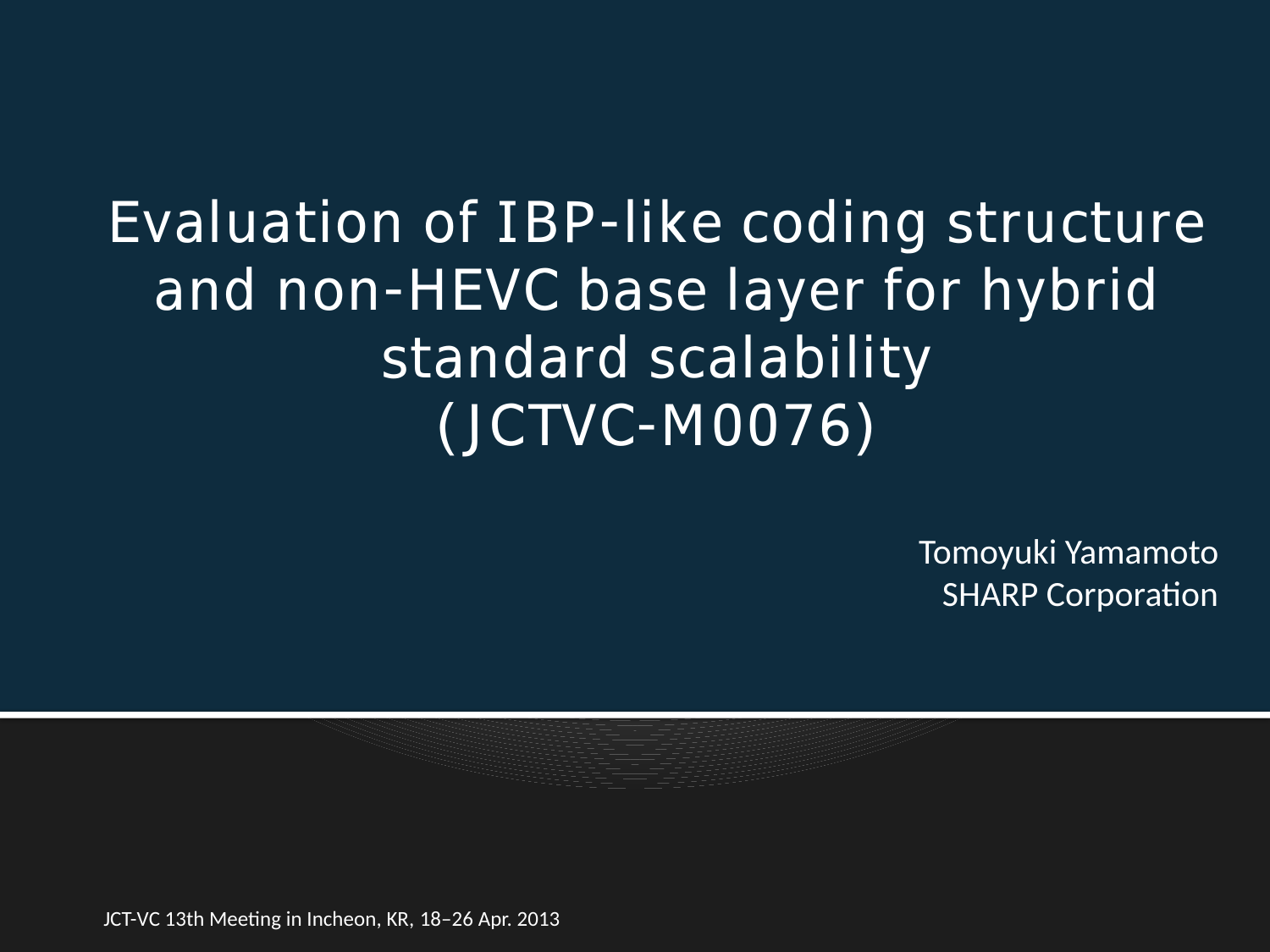

# Evaluation of IBP-like coding structure and non-HEVC base layer for hybrid standard scalability (JCTVC-M0076)

Tomoyuki Yamamoto
SHARP Corporation

JCT-VC 13th Meeting in Incheon, KR, 18–26 Apr. 2013